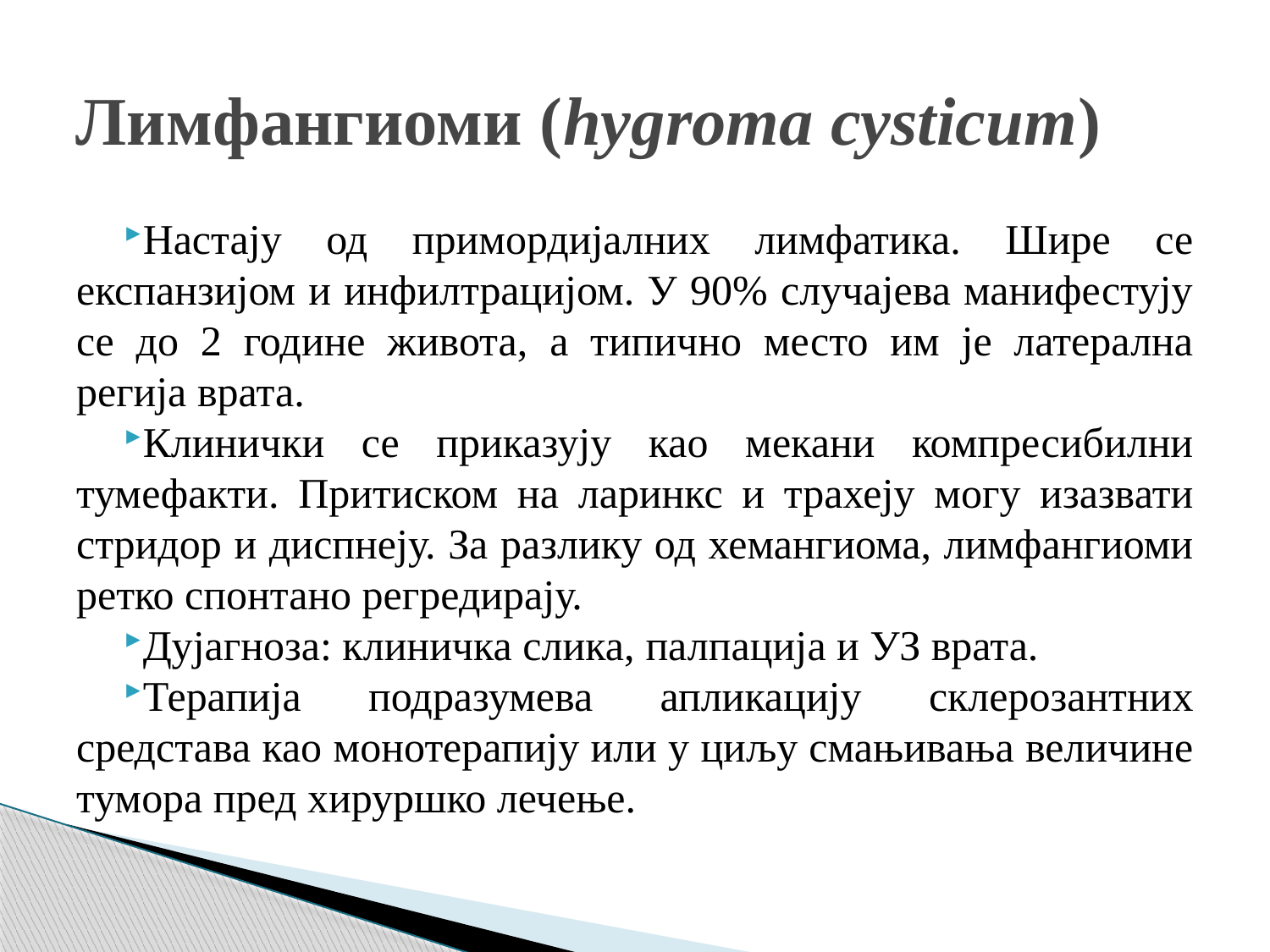

# Лимфангиоми (hygroma cysticum)
Настају од примордијалних лимфатика. Шире се експанзијом и инфилтрацијом. У 90% случајева манифестују се до 2 године живота, а типично место им је латерална регија врата.
Клинички се приказују као мекани компресибилни тумефакти. Притиском на ларинкс и трахеју могу изазвати стридор и диспнеју. За разлику од хемангиома, лимфангиоми ретко спонтано регредирају.
Дујагноза: клиничка слика, палпација и УЗ врата.
Терапија подразумева апликацију склерозантних средстава као монотерапију или у циљу смањивања величине тумора пред хируршко лечење.